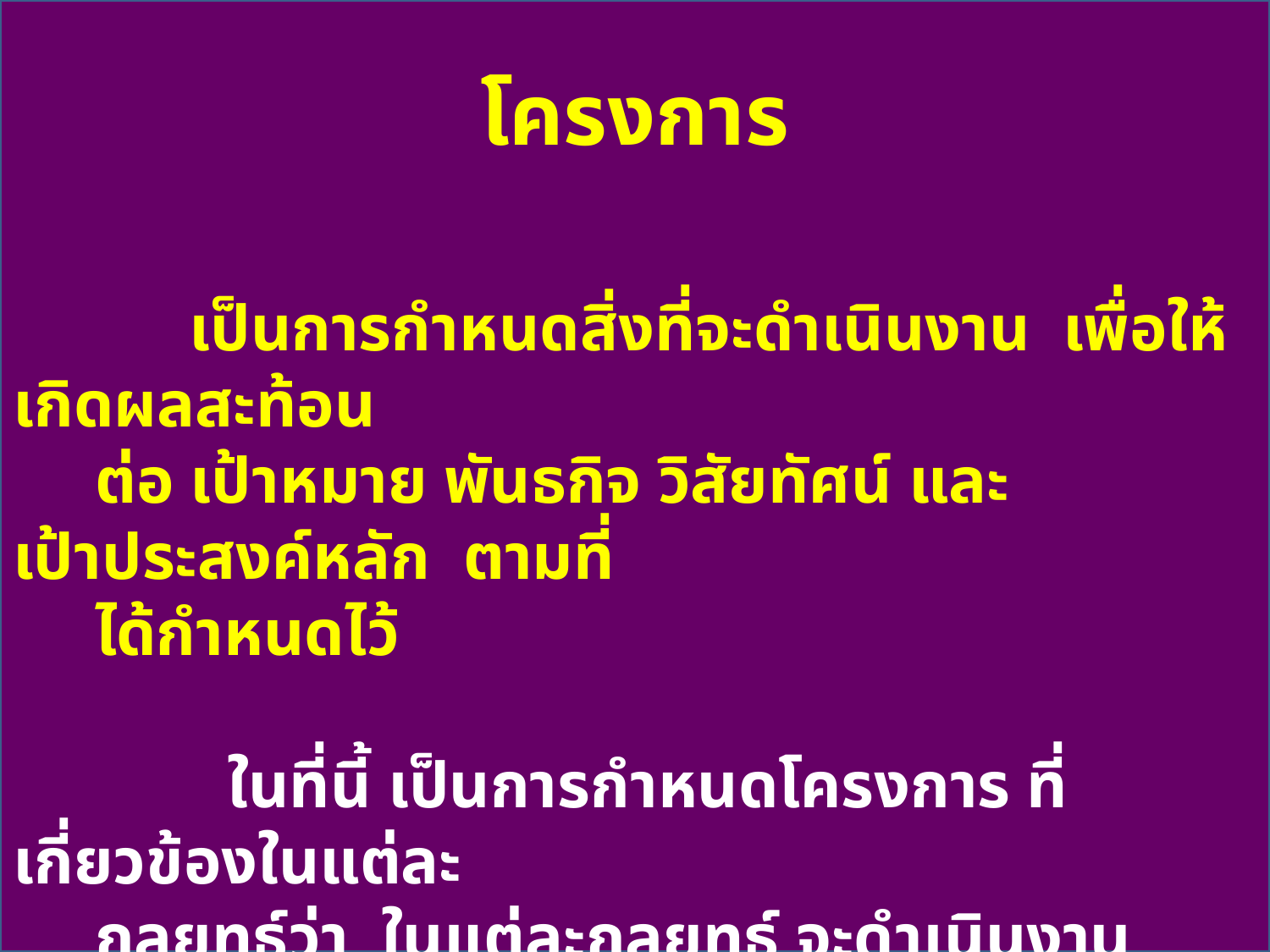

โครงการ

 	   เป็นการกำหนดสิ่งที่จะดำเนินงาน  เพื่อให้เกิดผลสะท้อน
     ต่อ เป้าหมาย พันธกิจ วิสัยทัศน์ และเป้าประสงค์หลัก  ตามที่
     ได้กำหนดไว้
             ในที่นี้ เป็นการกำหนดโครงการ ที่เกี่ยวข้องในแต่ละ
     กลยุทธ์ว่า  ในแต่ละกลยุทธ์ จะดำเนินงานโครงการอะไรบ้าง